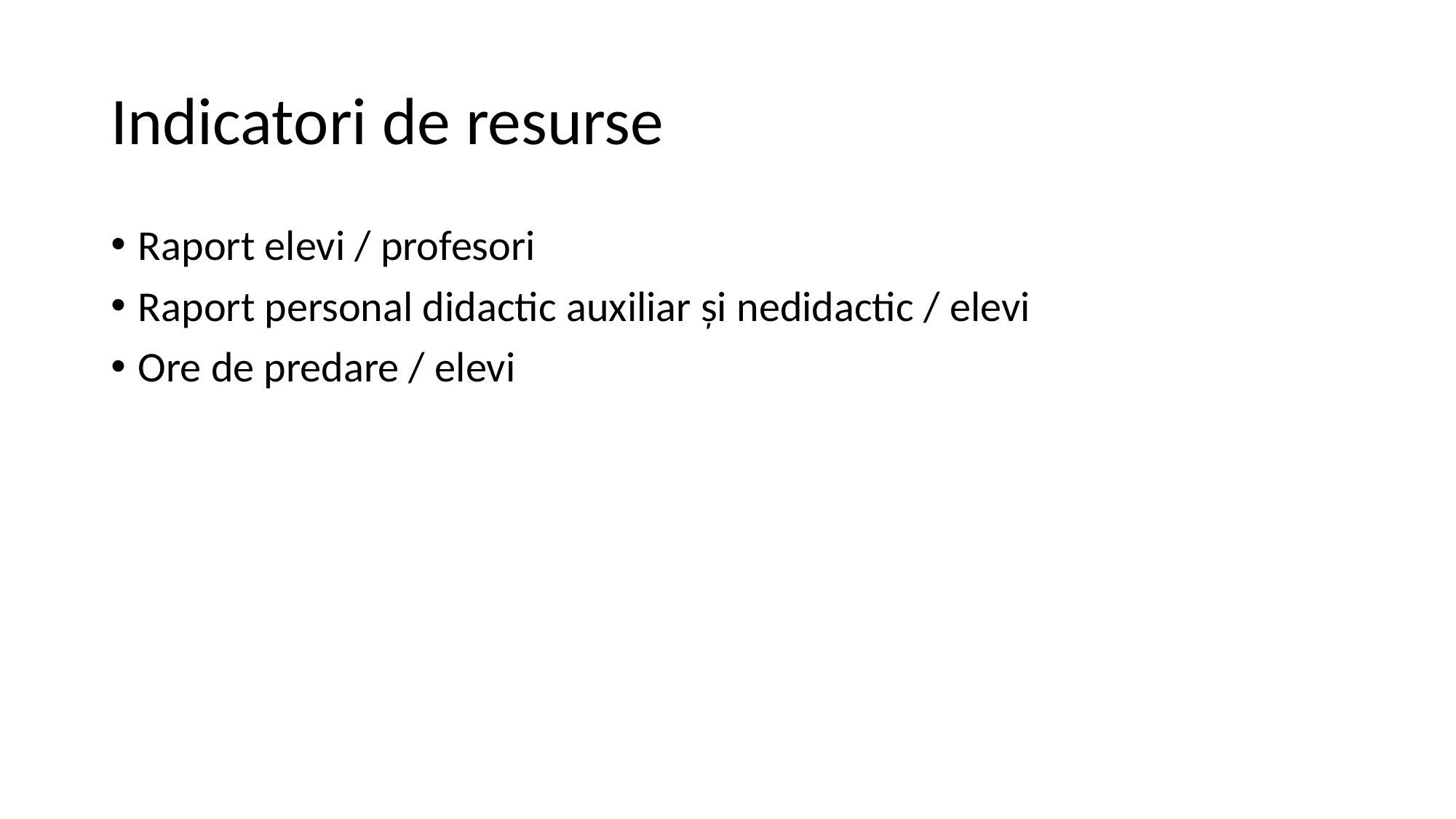

# Indicatori de resurse
Raport elevi / profesori
Raport personal didactic auxiliar și nedidactic / elevi
Ore de predare / elevi